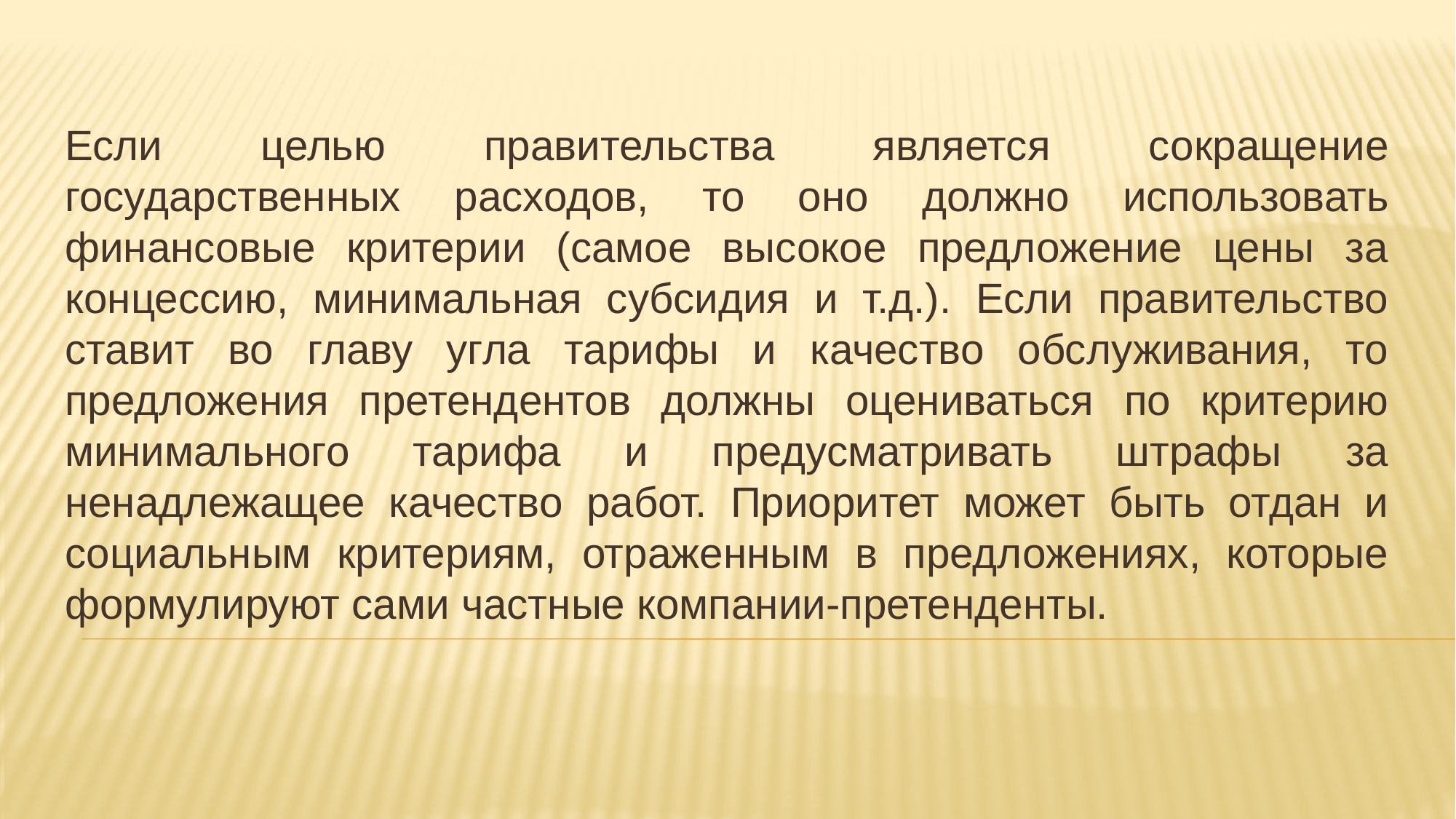

Если целью правительства является сокращение государственных расходов, то оно должно использовать финансовые критерии (самое высокое предложение цены за концессию, минимальная субсидия и т.д.). Если правительство ставит во главу угла тарифы и качество обслуживания, то предложения претендентов должны оцениваться по критерию минимального тарифа и предусматривать штрафы за ненадлежащее качество работ. Приоритет может быть отдан и социальным критериям, отраженным в предложениях, которые формулируют сами частные компании-претенденты.